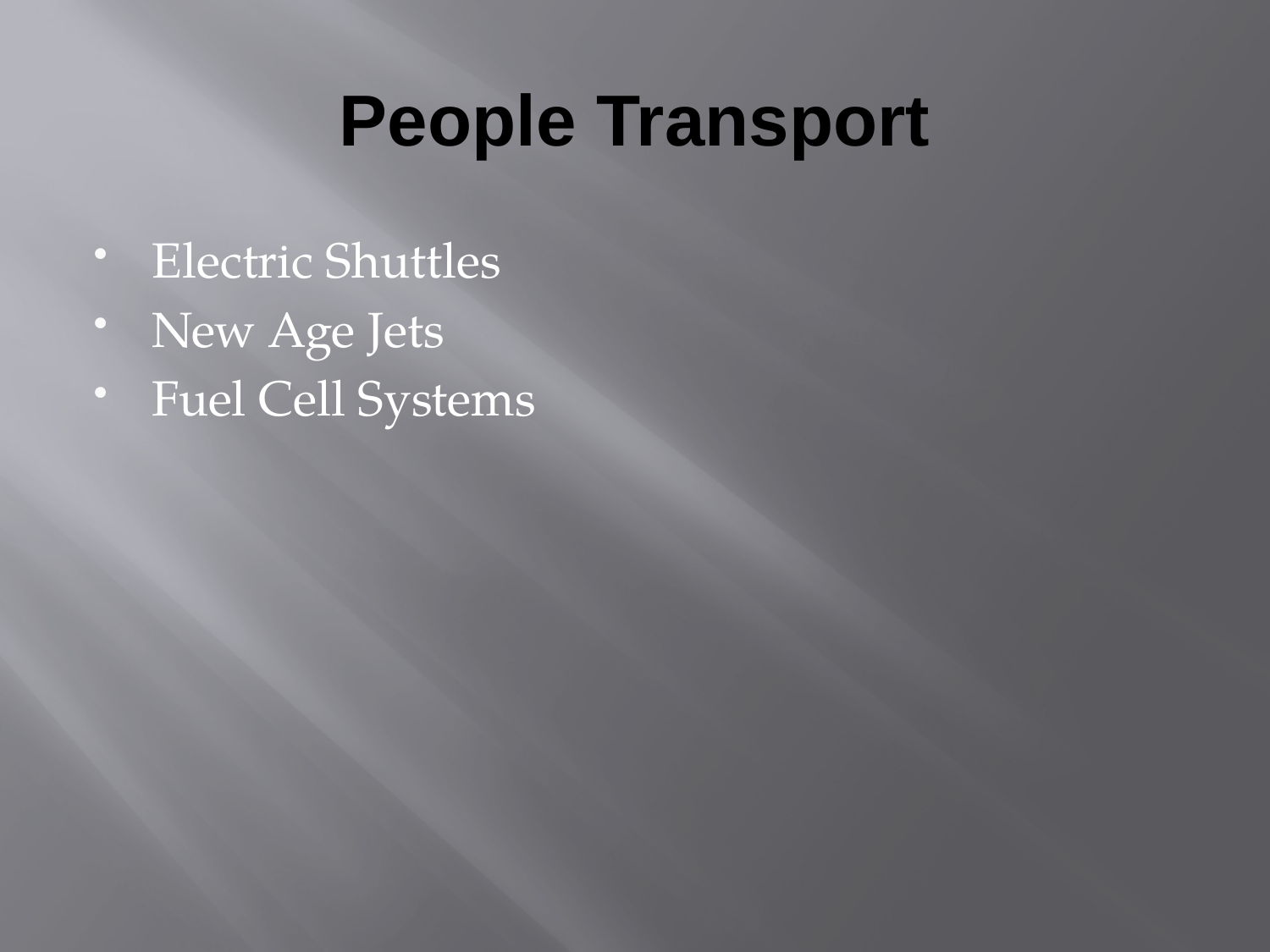

# People Transport
Electric Shuttles
New Age Jets
Fuel Cell Systems